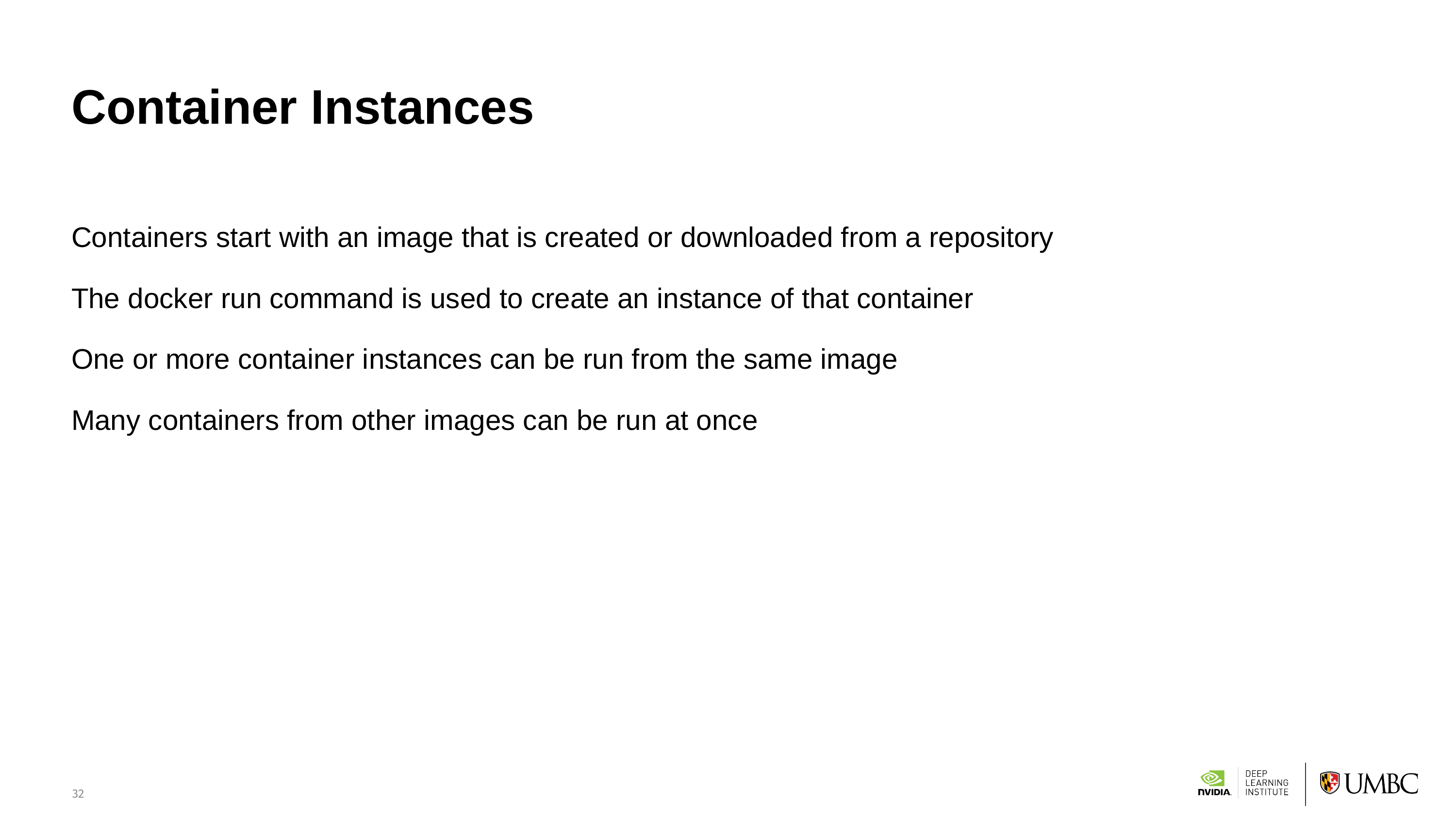

32
# Container Instances
Containers start with an image that is created or downloaded from a repository
The docker run command is used to create an instance of that container
One or more container instances can be run from the same image
Many containers from other images can be run at once